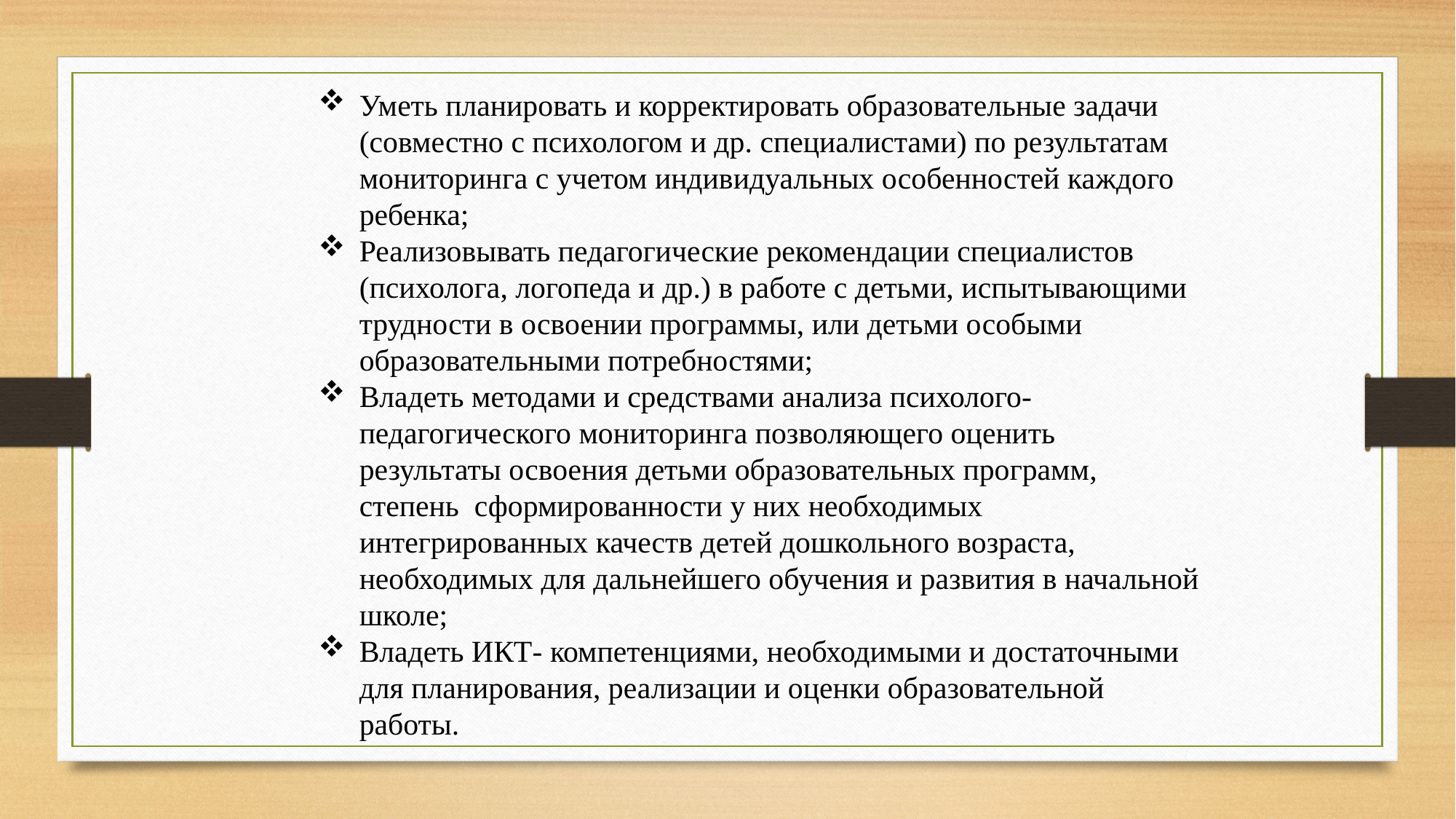

Уметь планировать и корректировать образовательные задачи (совместно с психологом и др. специалистами) по результатам мониторинга с учетом индивидуальных особенностей каждого ребенка;
Реализовывать педагогические рекомендации специалистов (психолога, логопеда и др.) в работе с детьми, испытывающими трудности в освоении программы, или детьми особыми образовательными потребностями;
Владеть методами и средствами анализа психолого- педагогического мониторинга позволяющего оценить результаты освоения детьми образовательных программ, степень  сформированности у них необходимых интегрированных качеств детей дошкольного возраста, необходимых для дальнейшего обучения и развития в начальной школе;
Владеть ИКТ- компетенциями, необходимыми и достаточными для планирования, реализации и оценки образовательной работы.